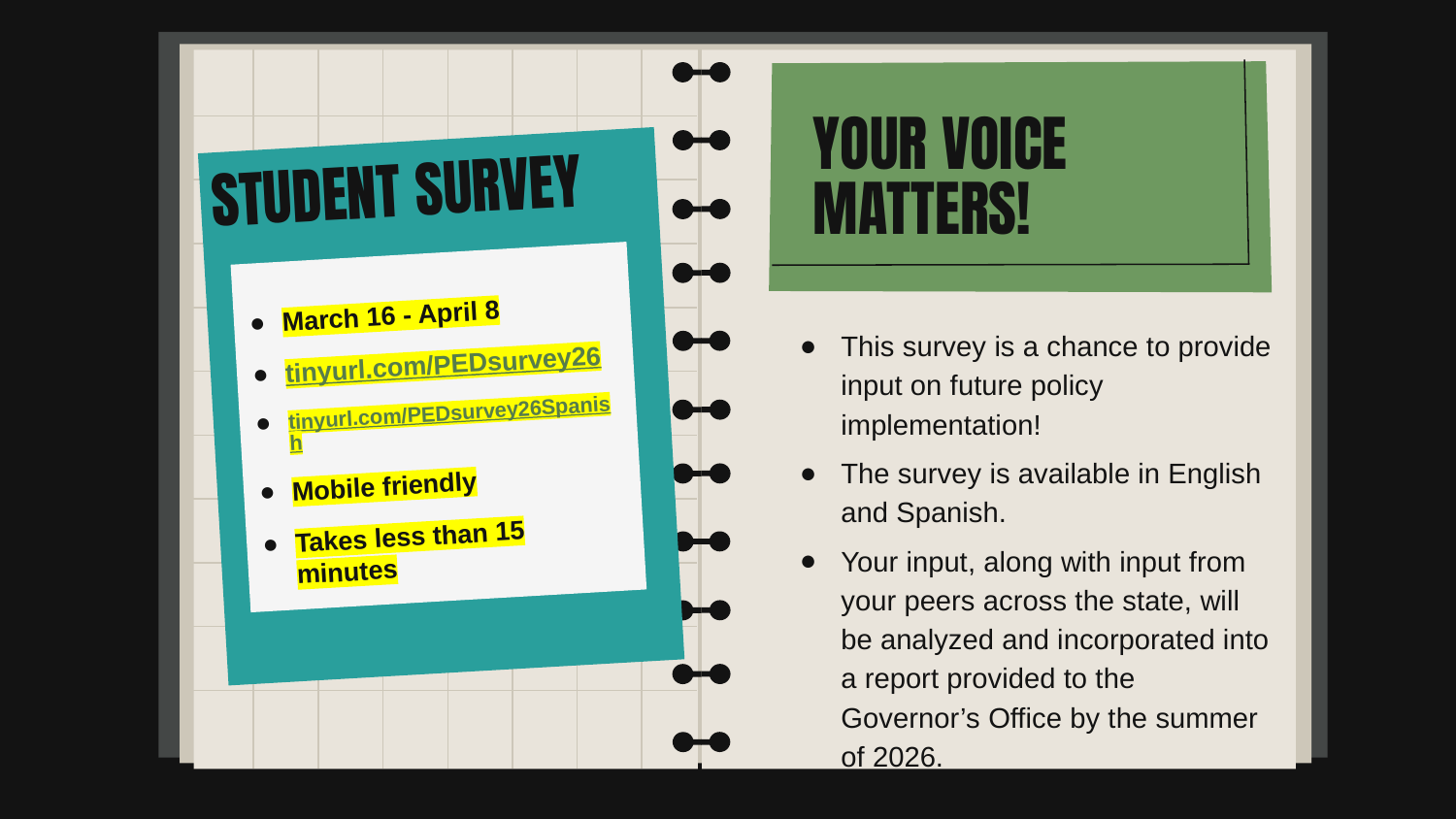

YOUR VOICE MATTERS!

# STUDENT SURVEY

March 16 - April 8
tinyurl.com/PEDsurvey26
tinyurl.com/PEDsurvey26Spanish
Mobile friendly
Takes less than 15 minutes

This survey is a chance to provide input on future policy implementation!
The survey is available in English and Spanish.
Your input, along with input from your peers across the state, will be analyzed and incorporated into a report provided to the Governor’s Office by the summer of 2026.